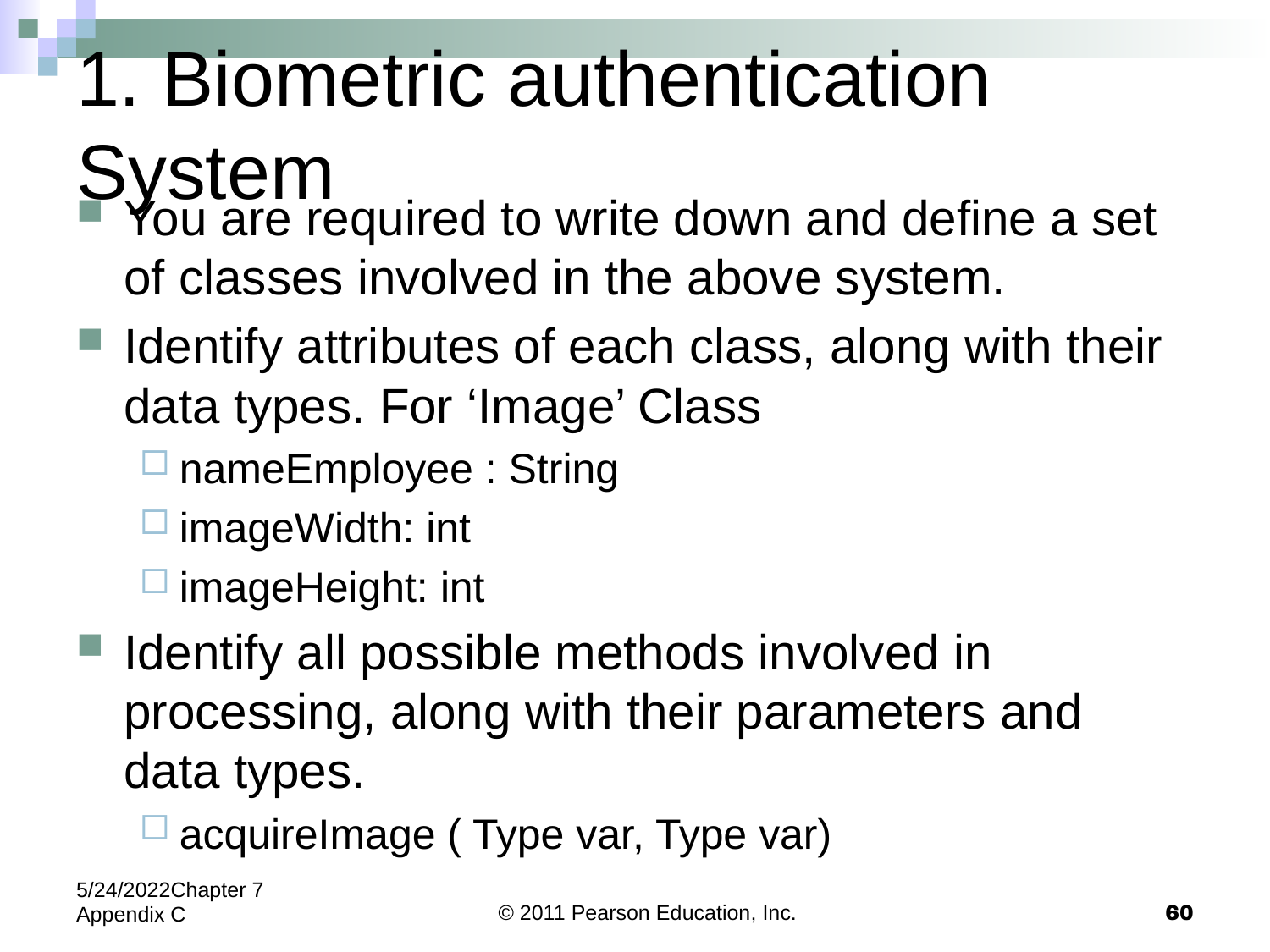

# 1. Biometric authentication System
You are required to write down and define a set of classes involved in the above system.
Identify attributes of each class, along with their data types. For ‘Image’ Class
nameEmployee : String
imageWidth: int
imageHeight: int
Identify all possible methods involved in processing, along with their parameters and data types.
acquireImage ( Type var, Type var)
5/24/2022Chapter 7 Appendix C
© 2011 Pearson Education, Inc.
60